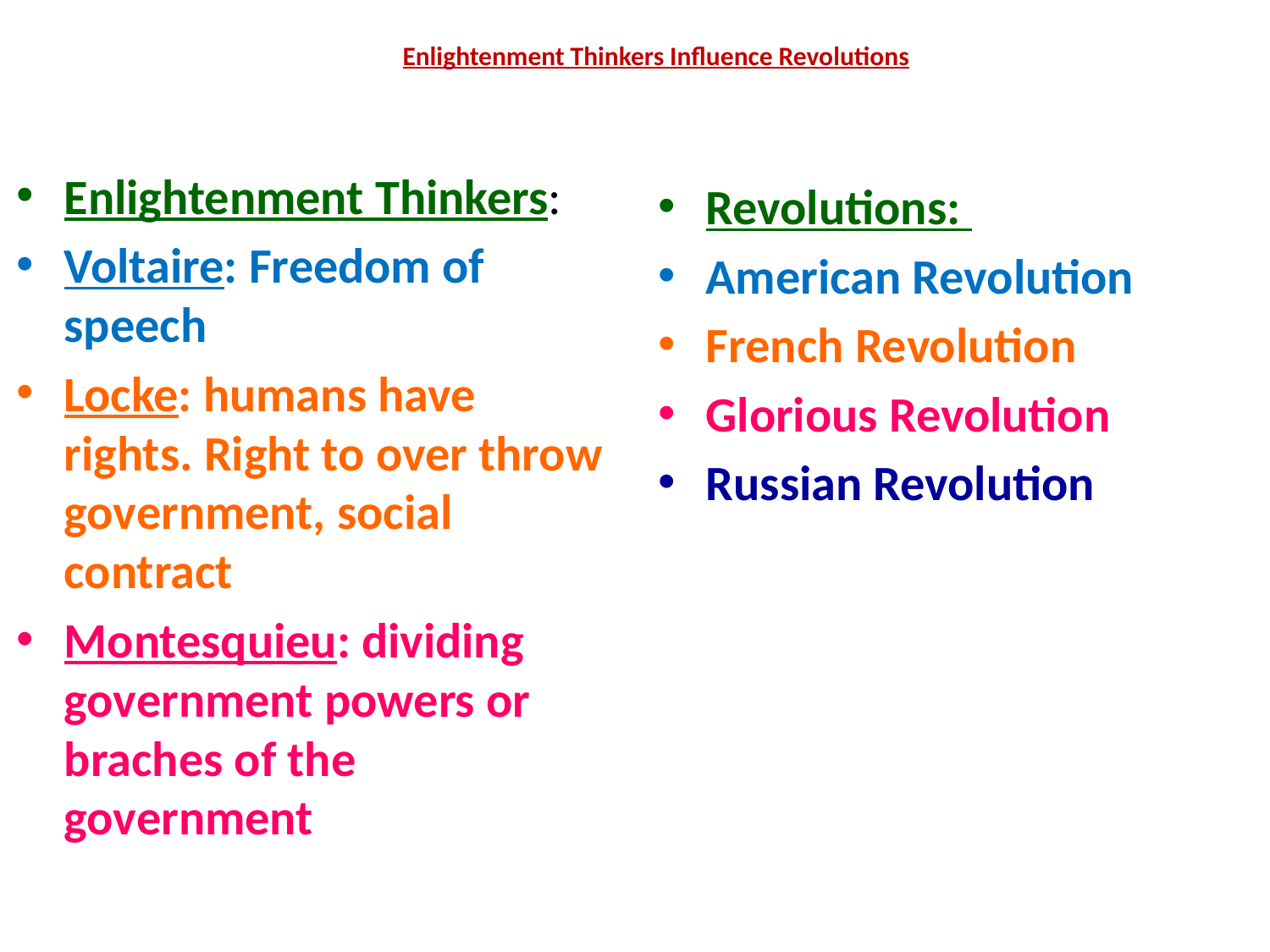

# Enlightenment Thinkers Influence Revolutions
Enlightenment Thinkers:
Voltaire: Freedom of speech
Locke: humans have rights. Right to over throw government, social contract
Montesquieu: dividing government powers or braches of the government

Revolutions:
American Revolution
French Revolution
Glorious Revolution
Russian Revolution